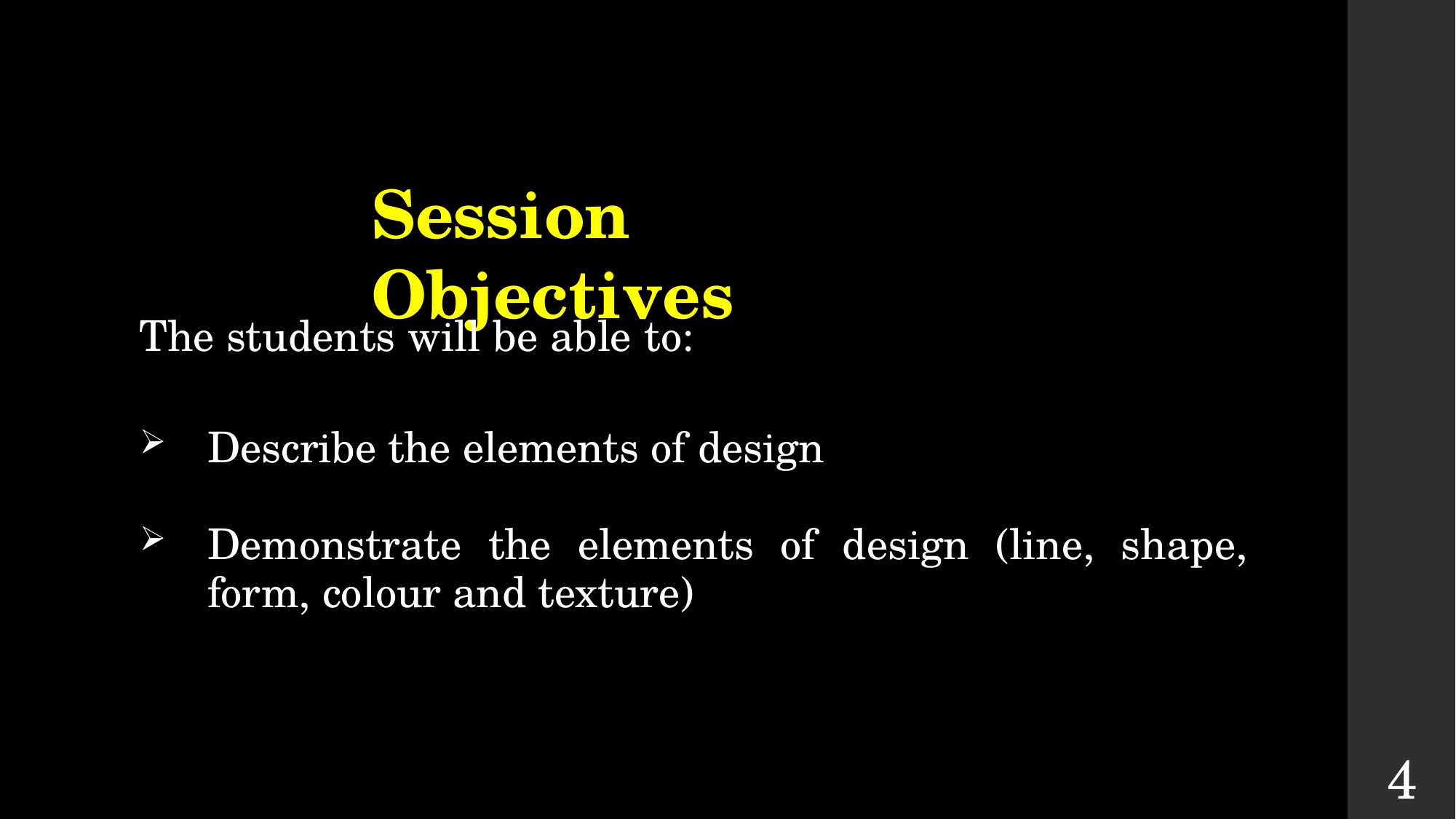

Session Objectives
The students will be able to:
Describe the elements of design

Demonstrate the elements of design (line, shape, form, colour and texture)
4